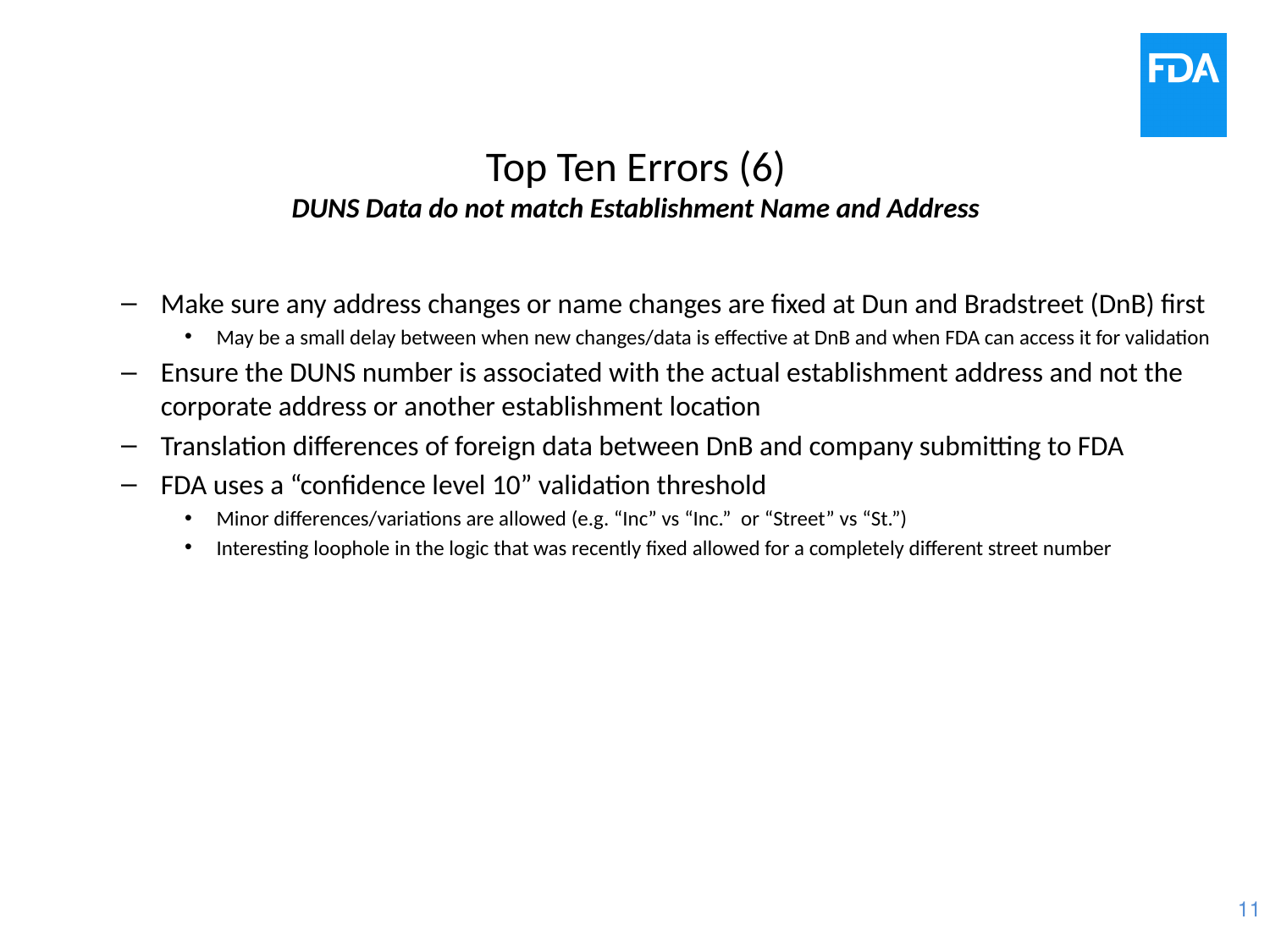

# Top Ten Errors (6) DUNS Data do not match Establishment Name and Address
Make sure any address changes or name changes are fixed at Dun and Bradstreet (DnB) first
May be a small delay between when new changes/data is effective at DnB and when FDA can access it for validation
Ensure the DUNS number is associated with the actual establishment address and not the corporate address or another establishment location
Translation differences of foreign data between DnB and company submitting to FDA
FDA uses a “confidence level 10” validation threshold
Minor differences/variations are allowed (e.g. “Inc” vs “Inc.”  or “Street” vs “St.”)
Interesting loophole in the logic that was recently fixed allowed for a completely different street number